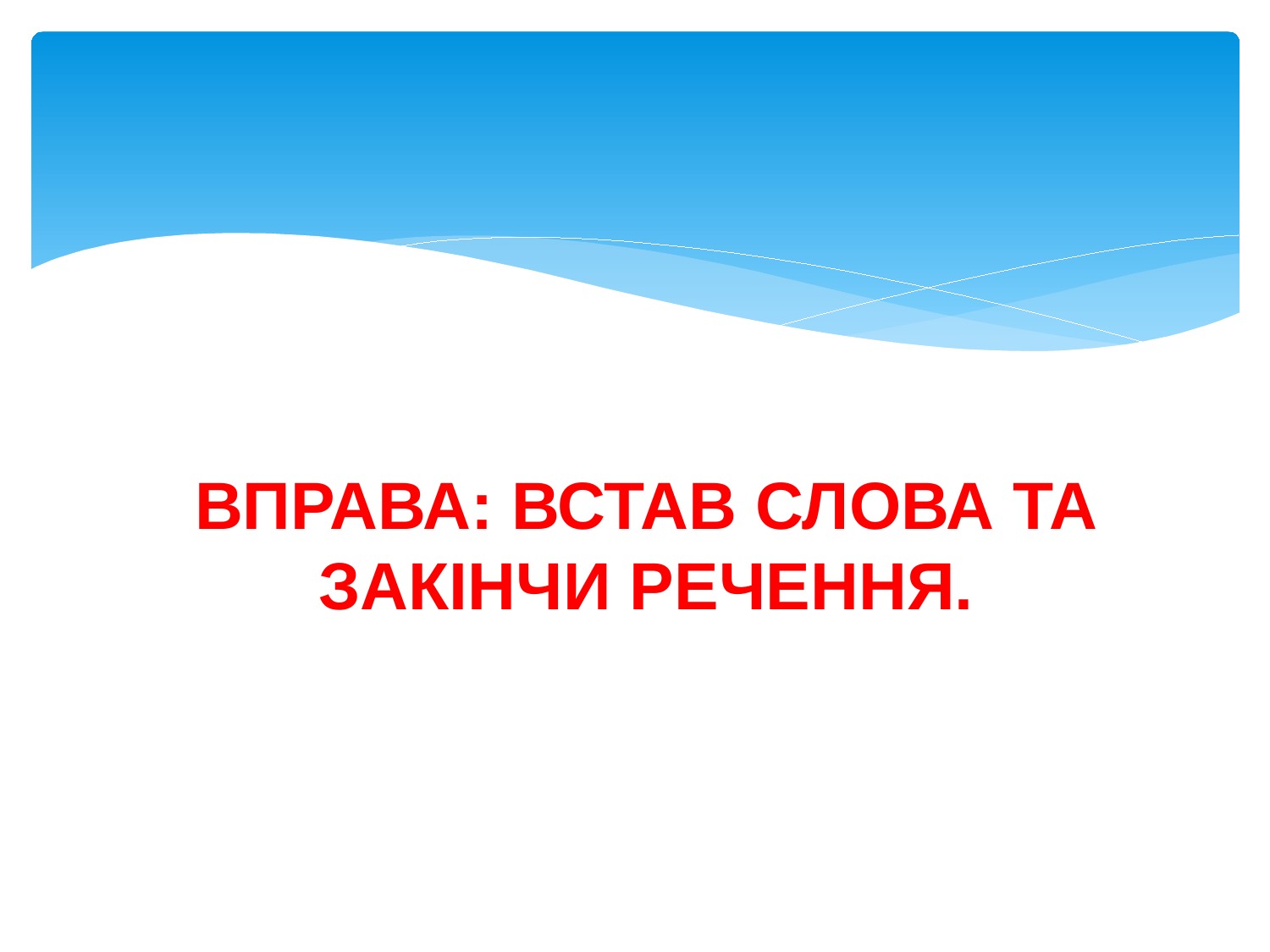

# ВПРАВА: ВСТАВ СЛОВА ТА ЗАКІНЧИ РЕЧЕННЯ.